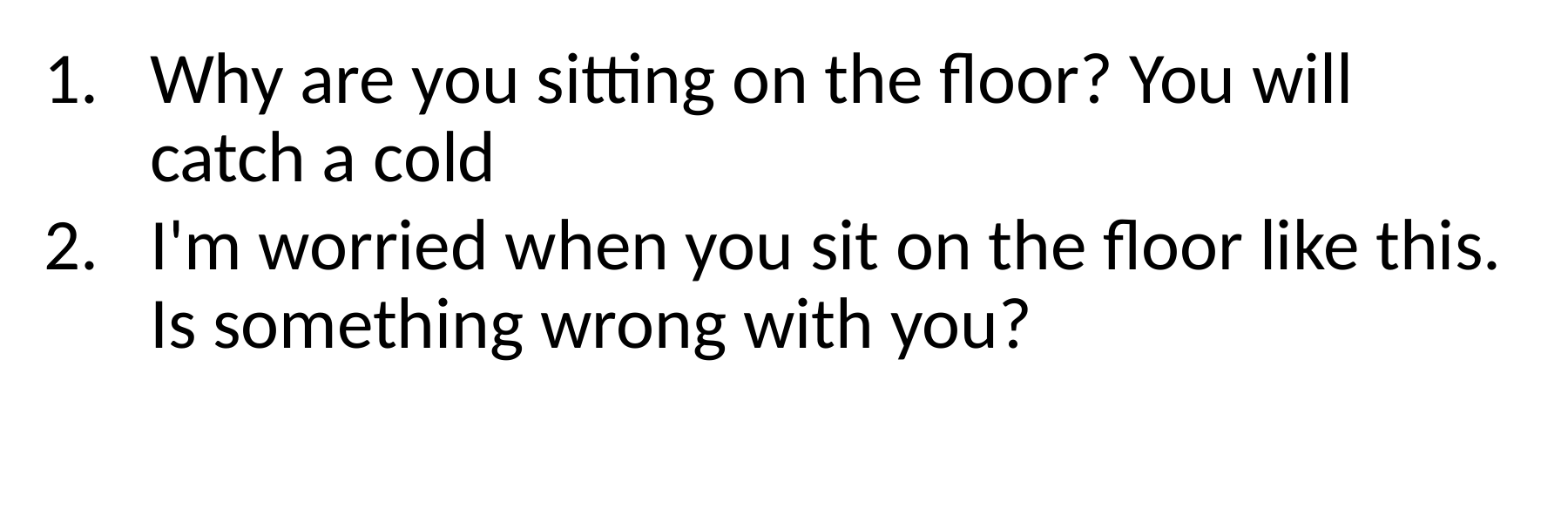

Why are you sitting on the floor? You will catch a cold
I'm worried when you sit on the floor like this. Is something wrong with you?